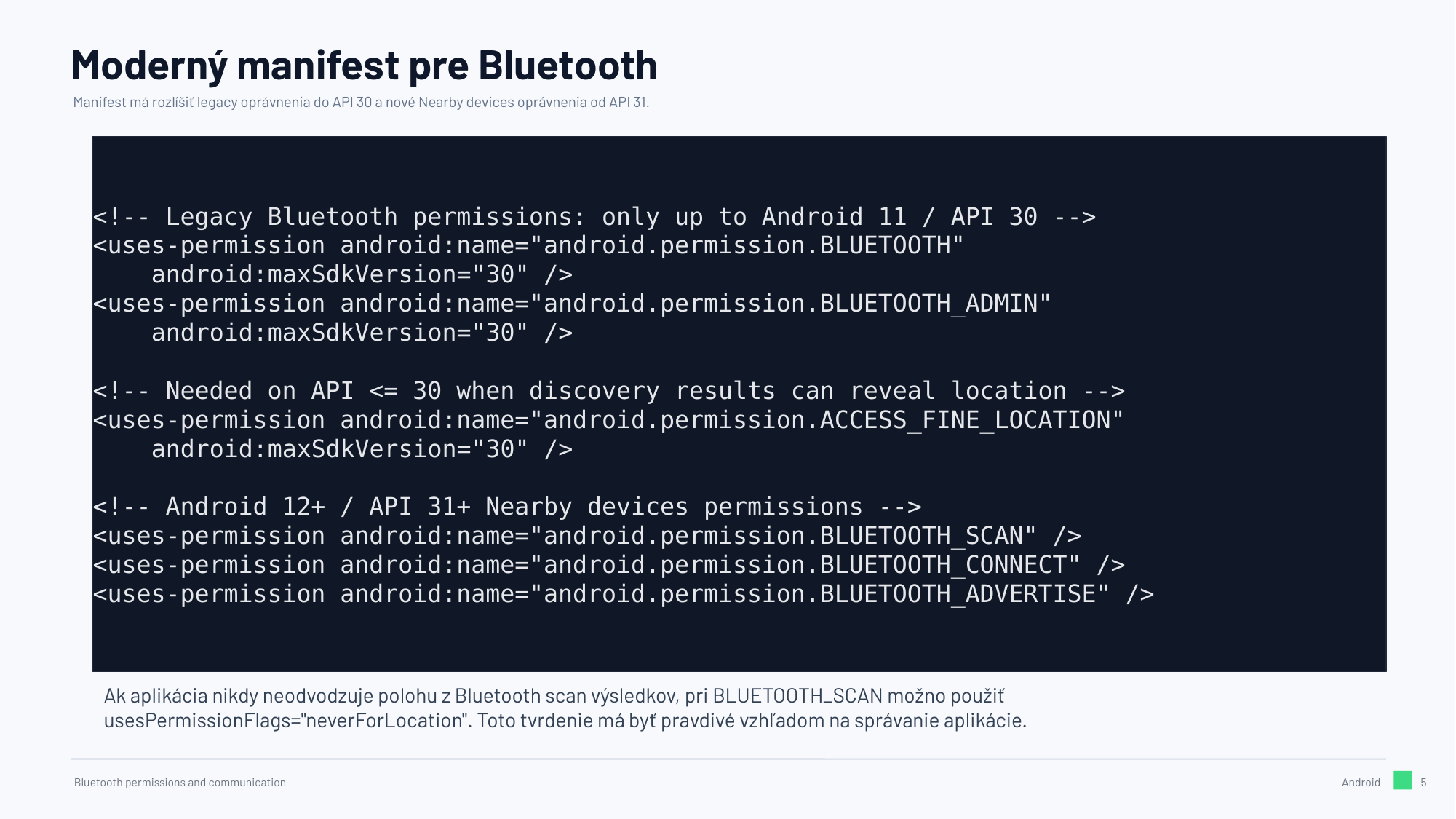

Moderný manifest pre Bluetooth
Manifest má rozlíšiť legacy oprávnenia do API 30 a nové Nearby devices oprávnenia od API 31.
<!-- Legacy Bluetooth permissions: only up to Android 11 / API 30 -->
<uses-permission android:name="android.permission.BLUETOOTH"
    android:maxSdkVersion="30" />
<uses-permission android:name="android.permission.BLUETOOTH_ADMIN"
    android:maxSdkVersion="30" />

<!-- Needed on API <= 30 when discovery results can reveal location -->
<uses-permission android:name="android.permission.ACCESS_FINE_LOCATION"
    android:maxSdkVersion="30" />

<!-- Android 12+ / API 31+ Nearby devices permissions -->
<uses-permission android:name="android.permission.BLUETOOTH_SCAN" />
<uses-permission android:name="android.permission.BLUETOOTH_CONNECT" />
<uses-permission android:name="android.permission.BLUETOOTH_ADVERTISE" />
Ak aplikácia nikdy neodvodzuje polohu z Bluetooth scan výsledkov, pri BLUETOOTH_SCAN možno použiť usesPermissionFlags="neverForLocation". Toto tvrdenie má byť pravdivé vzhľadom na správanie aplikácie.
5